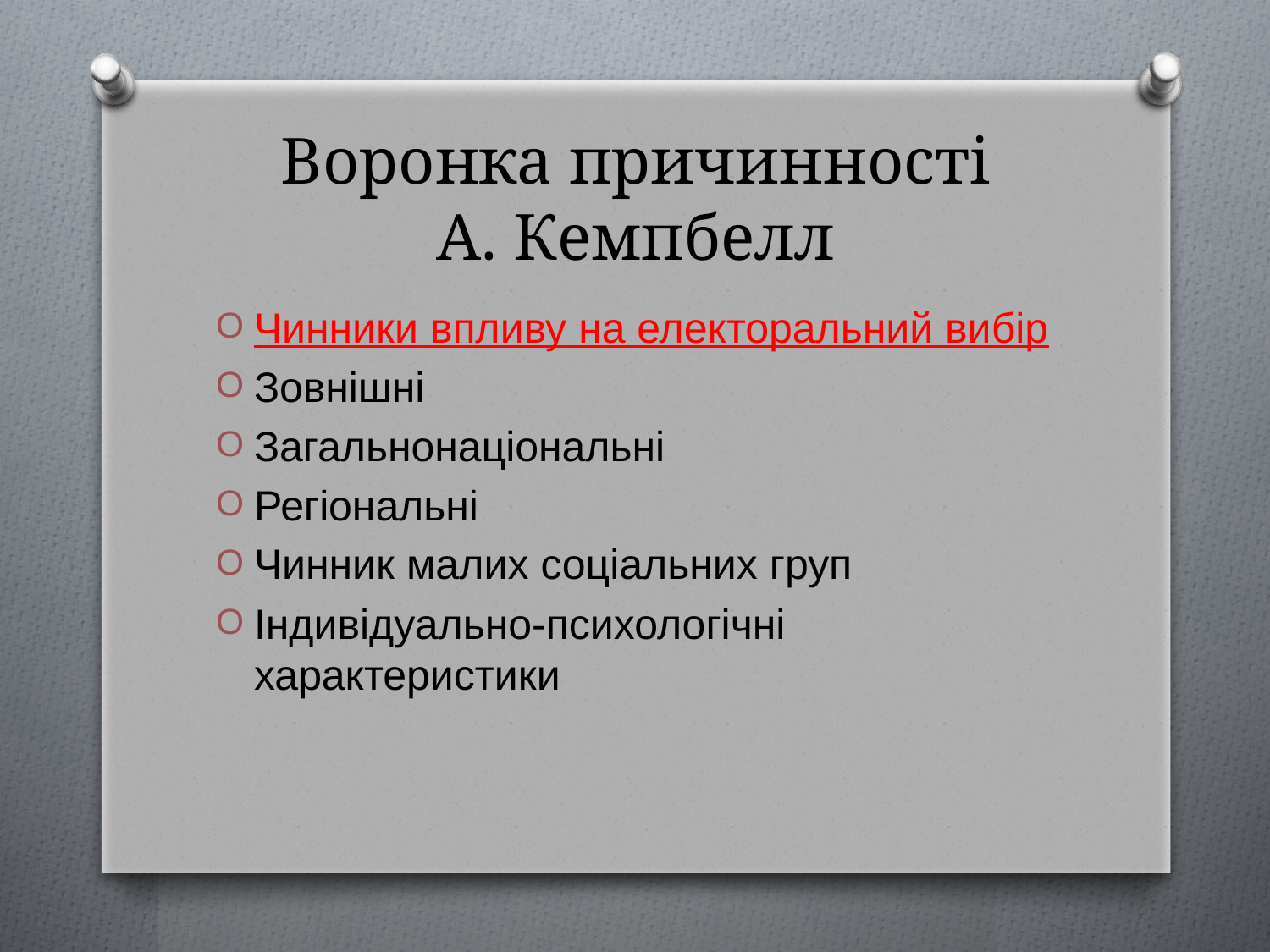

# Воронка причинності А. Кемпбелл
Чинники впливу на електоральний вибір
Зовнішні
Загальнонаціональні
Регіональні
Чинник малих соціальних груп
Індивідуально-психологічні характеристики